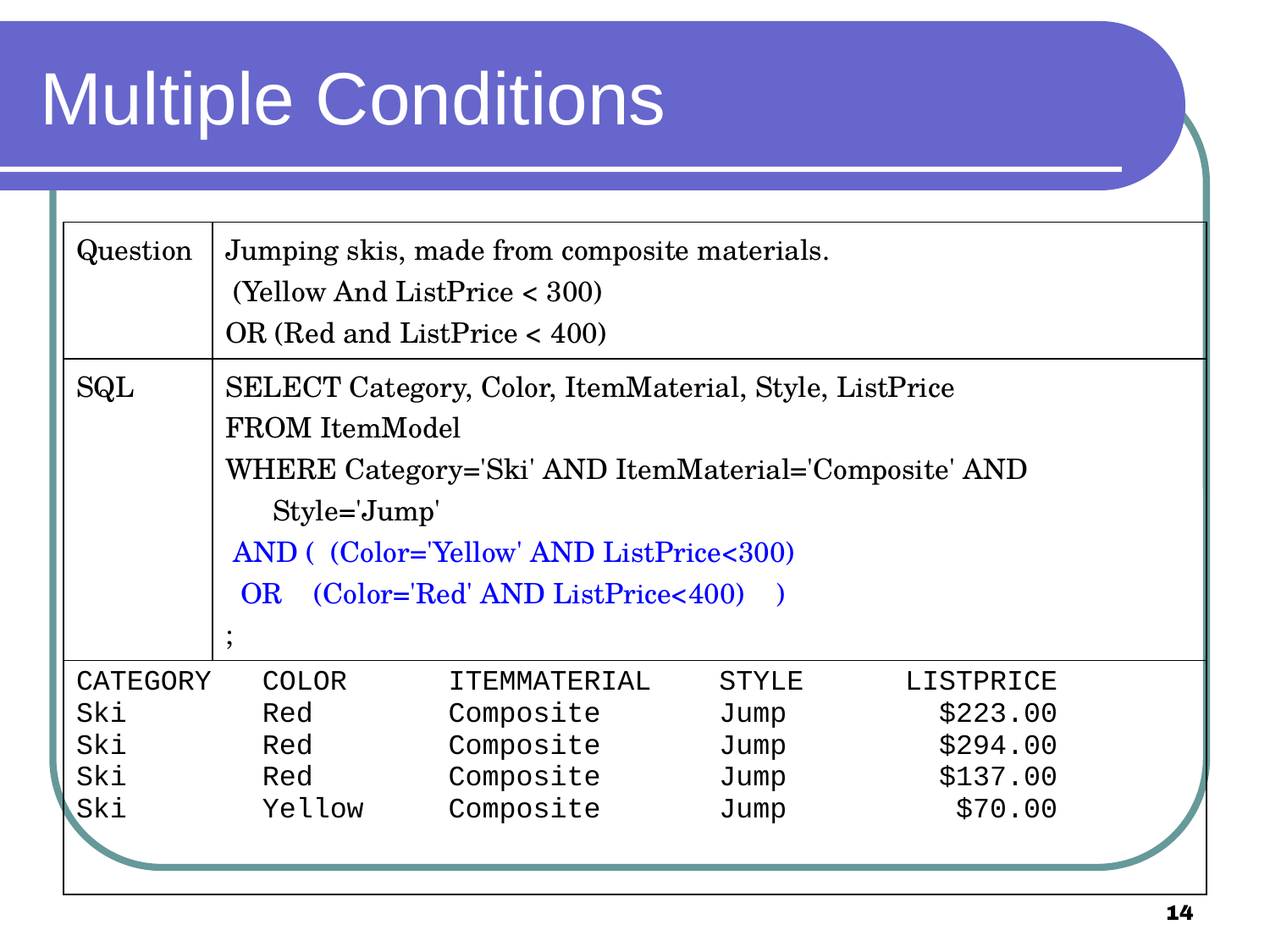

# Multiple Conditions
| Question | Jumping skis, made from composite materials. (Yellow And ListPrice < 300) OR (Red and ListPrice < 400) |
| --- | --- |
| SQL | SELECT Category, Color, ItemMaterial, Style, ListPrice FROM ItemModel WHERE Category='Ski' AND ItemMaterial='Composite' AND Style='Jump' AND ( (Color='Yellow' AND ListPrice<300) OR (Color='Red' AND ListPrice<400) ) ; |
| CATEGORY COLOR ITEMMATERIAL STYLE LISTPRICE Ski Red Composite Jump $223.00 Ski Red Composite Jump $294.00 Ski Red Composite Jump $137.00 Ski Yellow Composite Jump $70.00 |  |
14